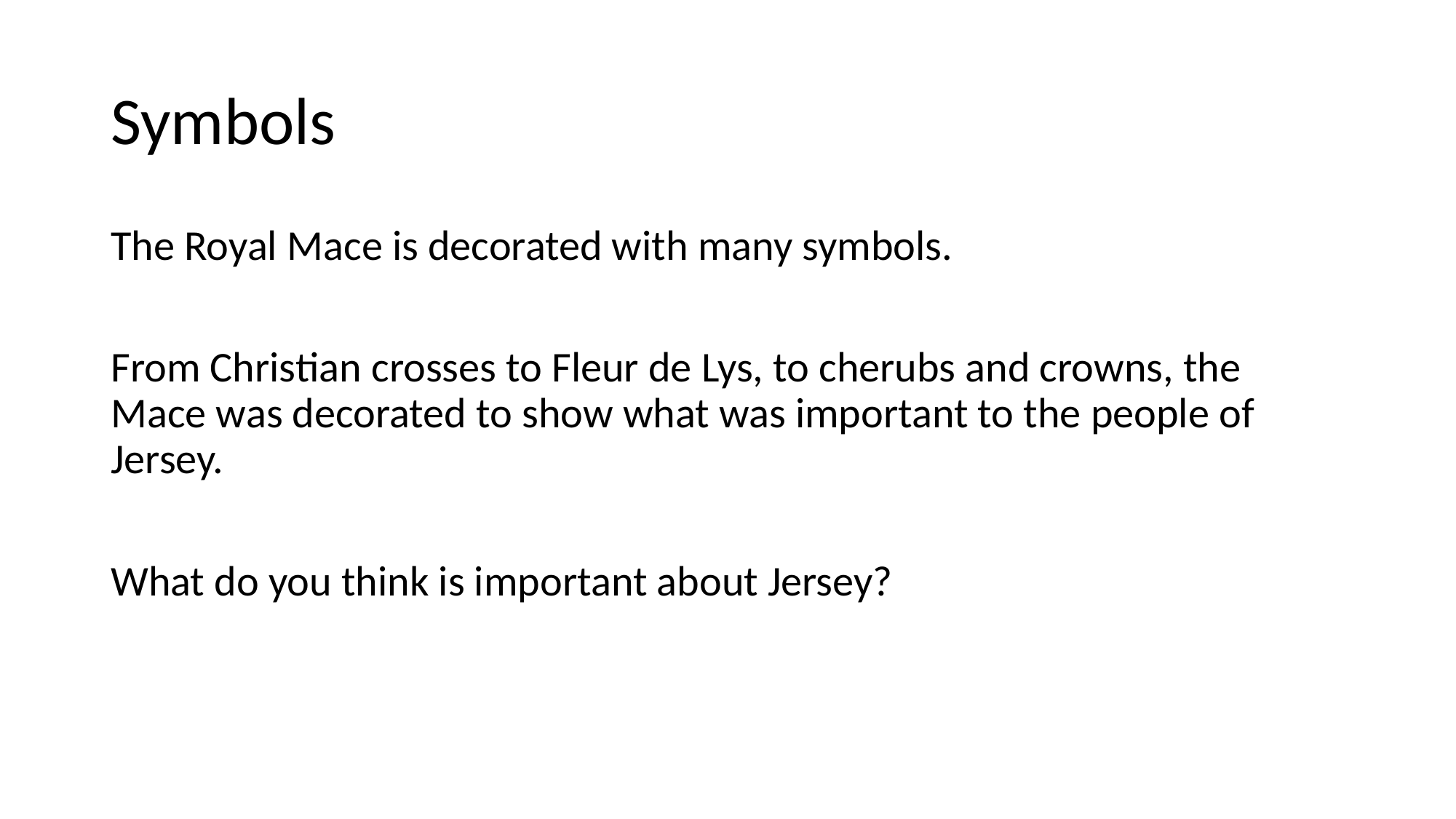

# Symbols
The Royal Mace is decorated with many symbols.

From Christian crosses to Fleur de Lys, to cherubs and crowns, the Mace was decorated to show what was important to the people of Jersey.

What do you think is important about Jersey?